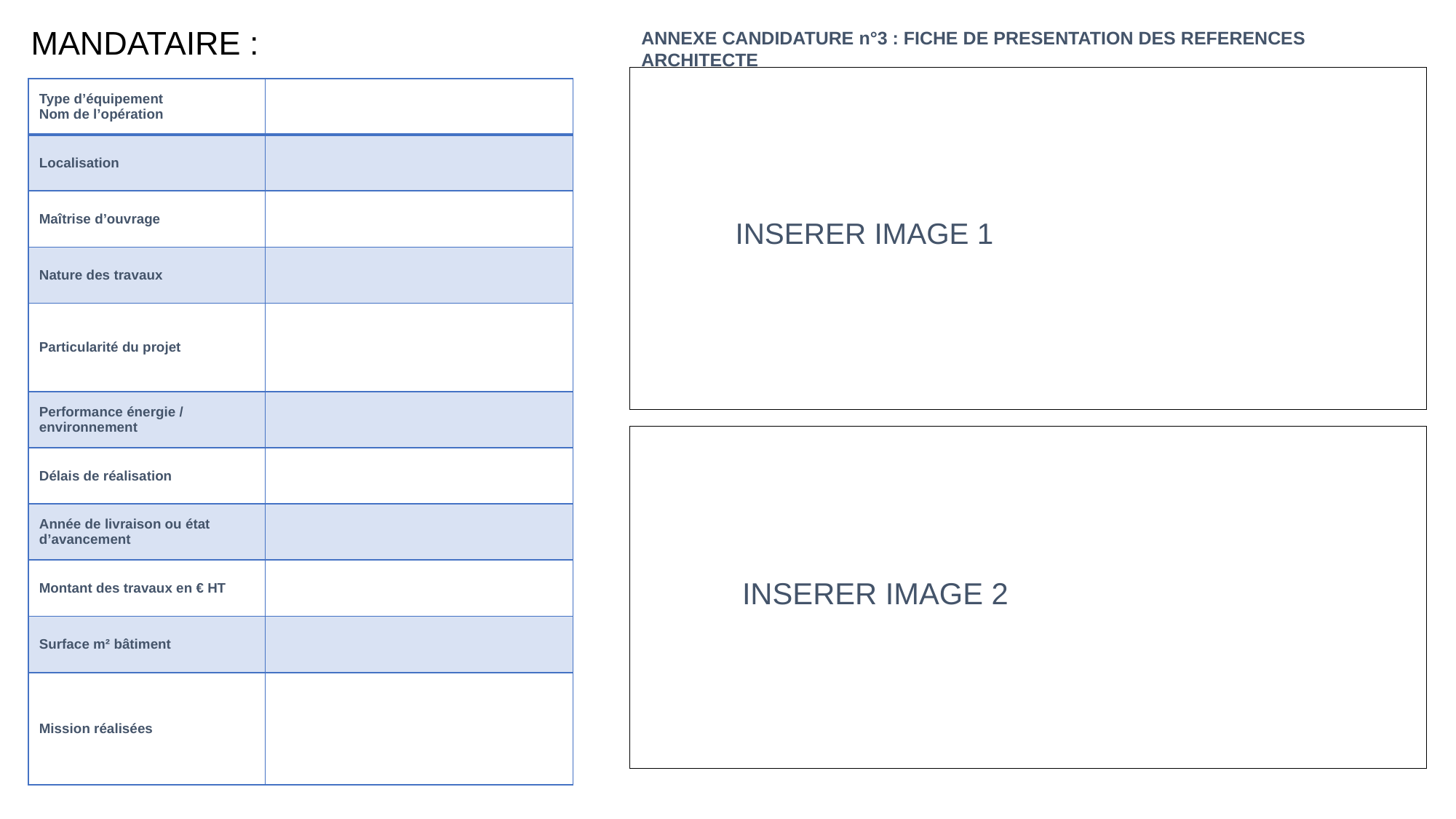

MANDATAIRE :
ANNEXE CANDIDATURE n°3 : FICHE DE PRESENTATION DES REFERENCES ARCHITECTE

| Type d’équipement Nom de l’opération |  |
| --- | --- |
| Localisation |  |
| Maîtrise d’ouvrage |  |
| Nature des travaux |  |
| Particularité du projet |  |
| Performance énergie / environnement |  |
| Délais de réalisation |  |
| Année de livraison ou état d’avancement |  |
| Montant des travaux en € HT |  |
| Surface m² bâtiment |  |
| Mission réalisées |  |
INSERER IMAGE 1

INSERER IMAGE 2